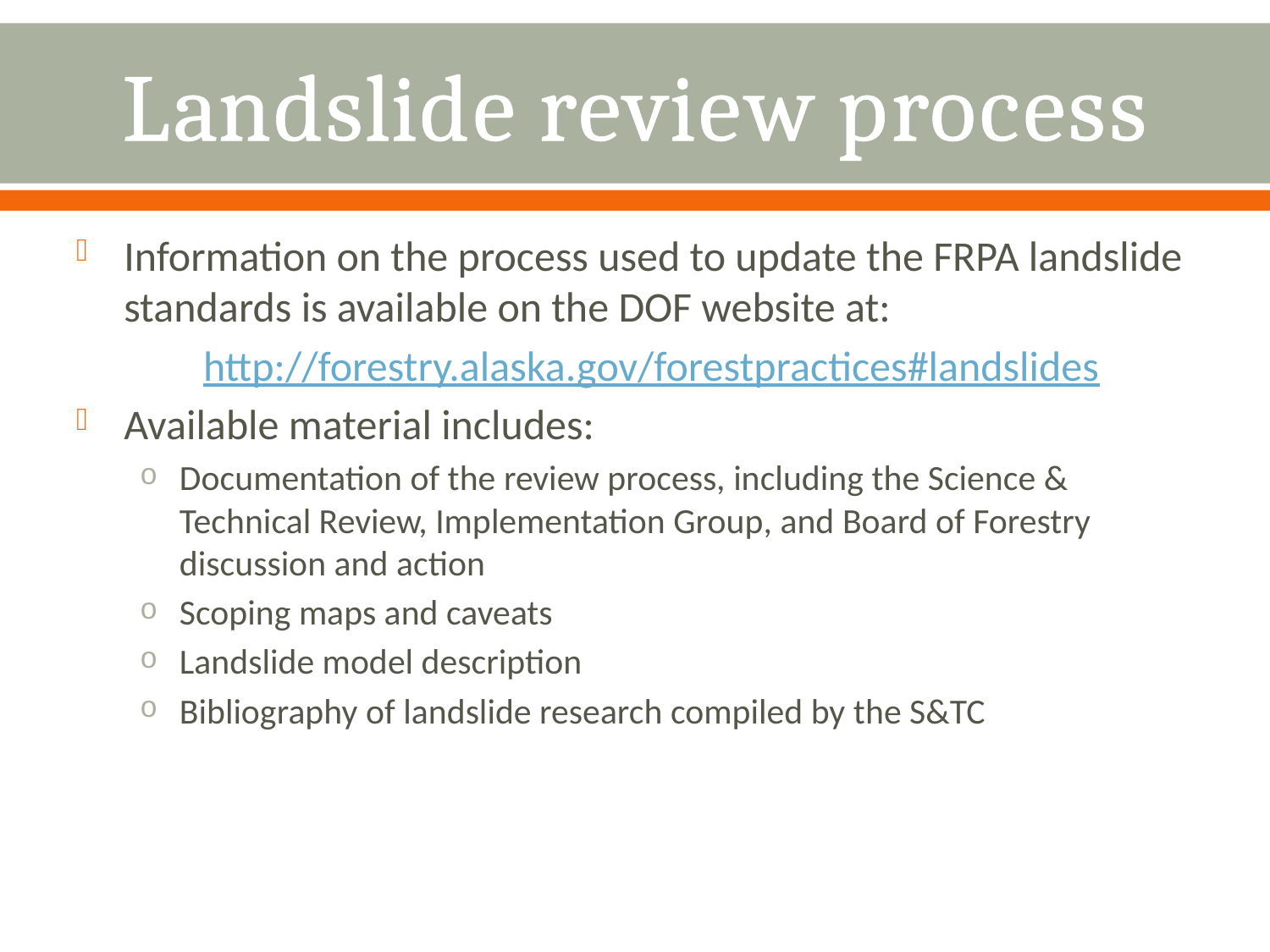

# Landslide review process
Information on the process used to update the FRPA landslide standards is available on the DOF website at:
	http://forestry.alaska.gov/forestpractices#landslides
Available material includes:
Documentation of the review process, including the Science & Technical Review, Implementation Group, and Board of Forestry discussion and action
Scoping maps and caveats
Landslide model description
Bibliography of landslide research compiled by the S&TC